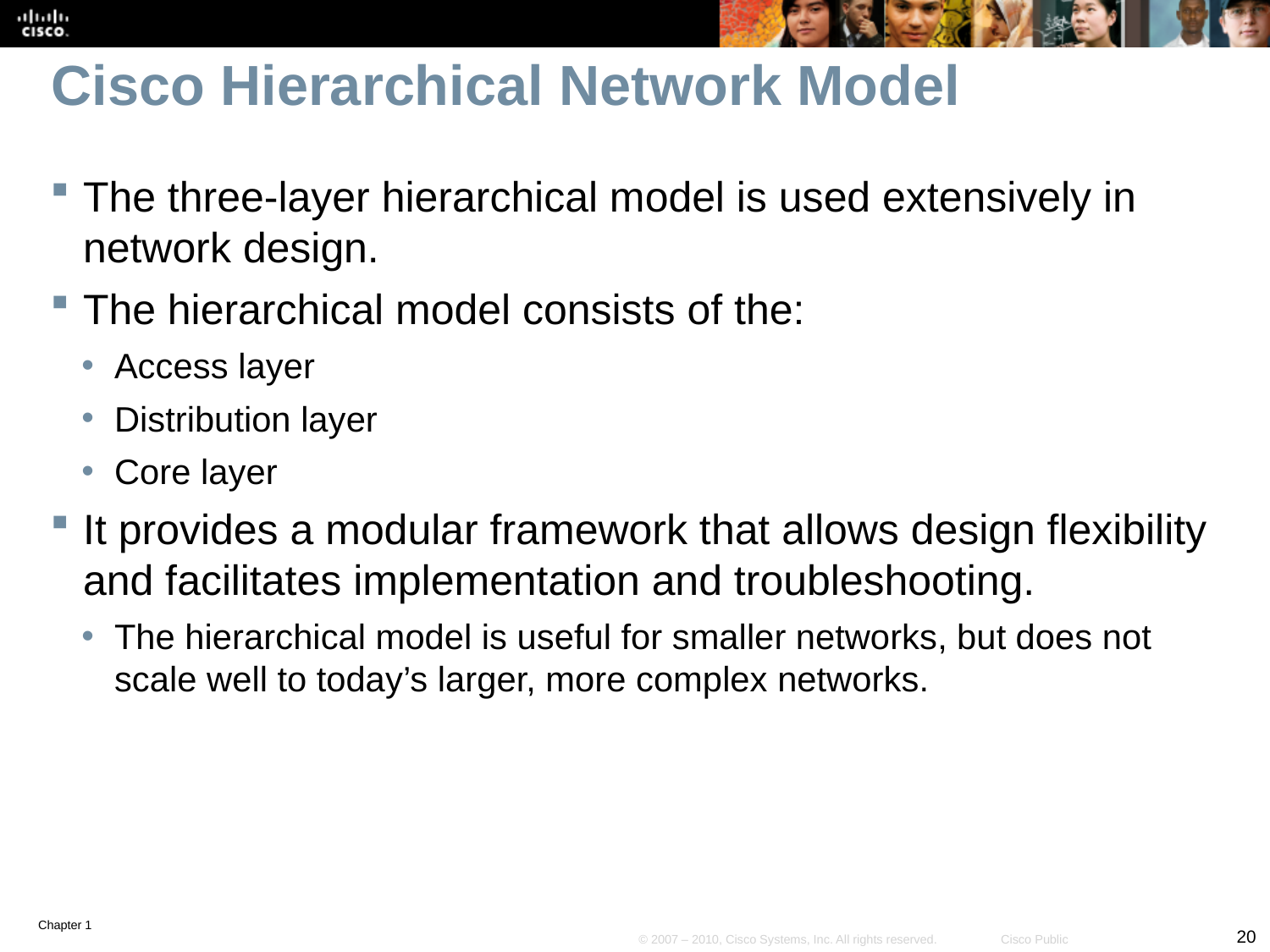

# Cisco Hierarchical Network Model
The three-layer hierarchical model is used extensively in network design.
The hierarchical model consists of the:
Access layer
Distribution layer
Core layer
It provides a modular framework that allows design flexibility and facilitates implementation and troubleshooting.
The hierarchical model is useful for smaller networks, but does not scale well to today’s larger, more complex networks.